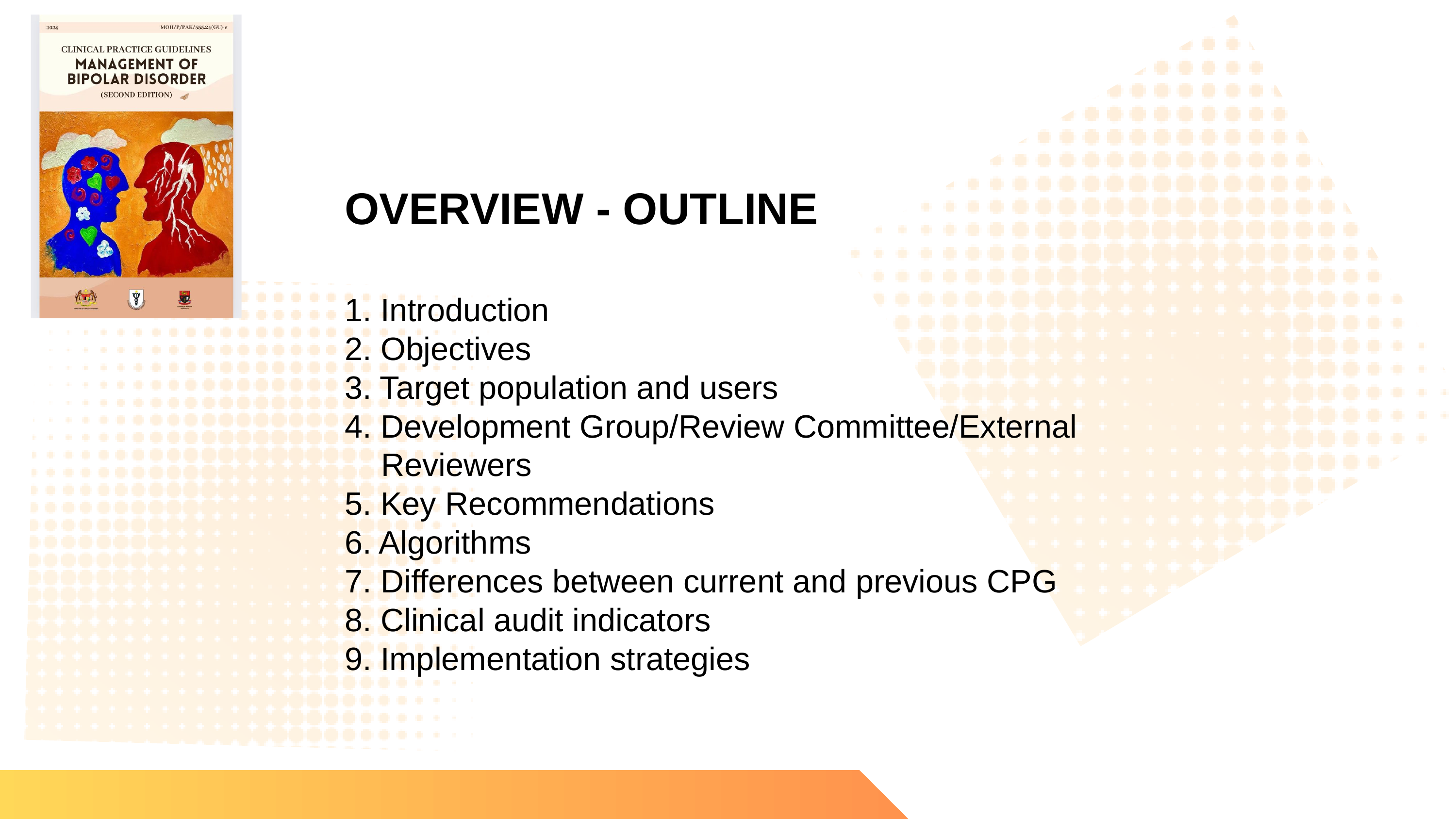

OVERVIEW - OUTLINE

1. Introduction
2. Objectives
3. Target population and users
4. Development Group/Review Committee/External
Reviewers
5. Key Recommendations
6. Algorithms
7. Differences between current and previous CPG
8. Clinical audit indicators
9. Implementation strategies